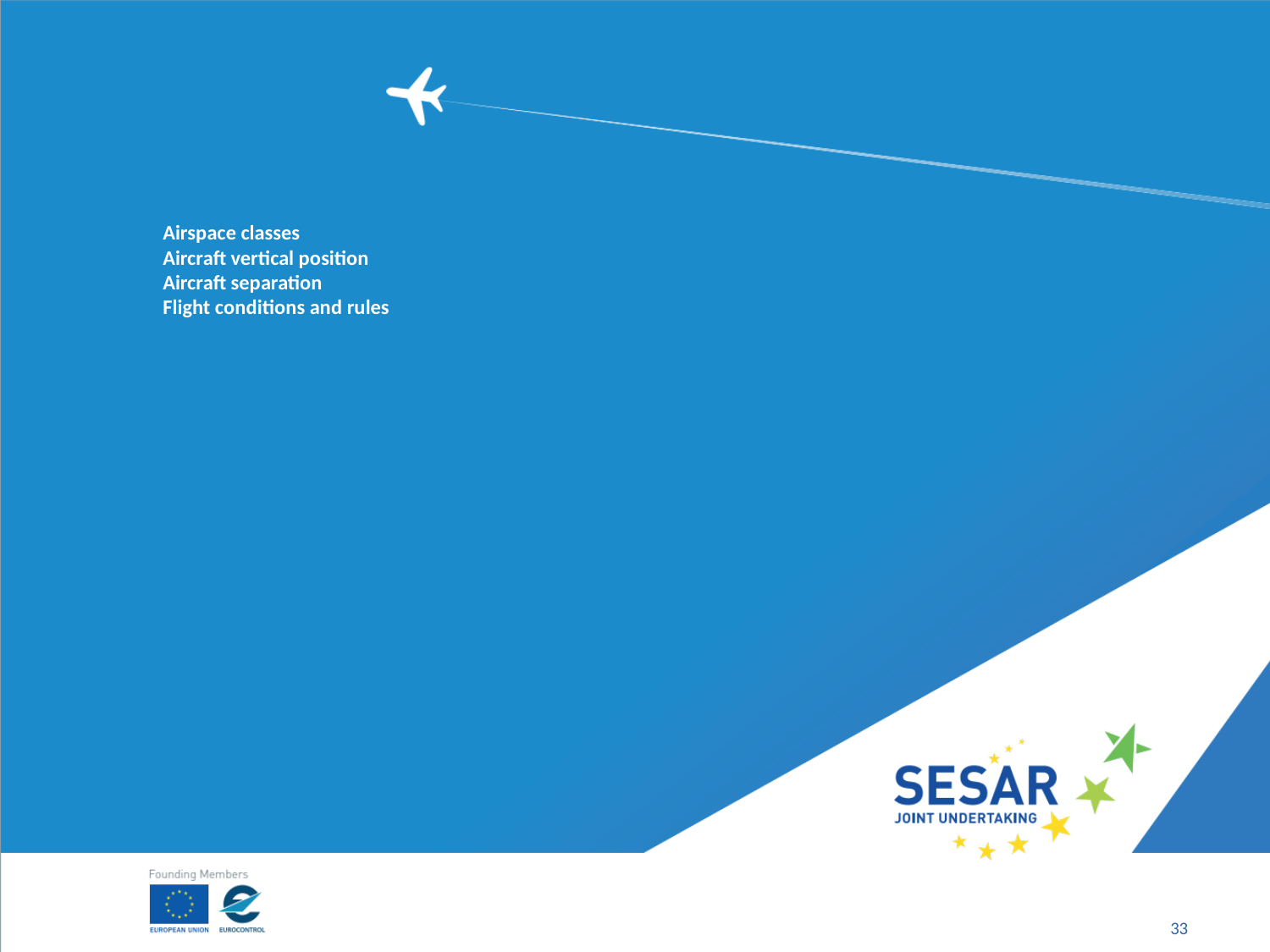

# Airspace classes Aircraft vertical position Aircraft separation Flight conditions and rules
33